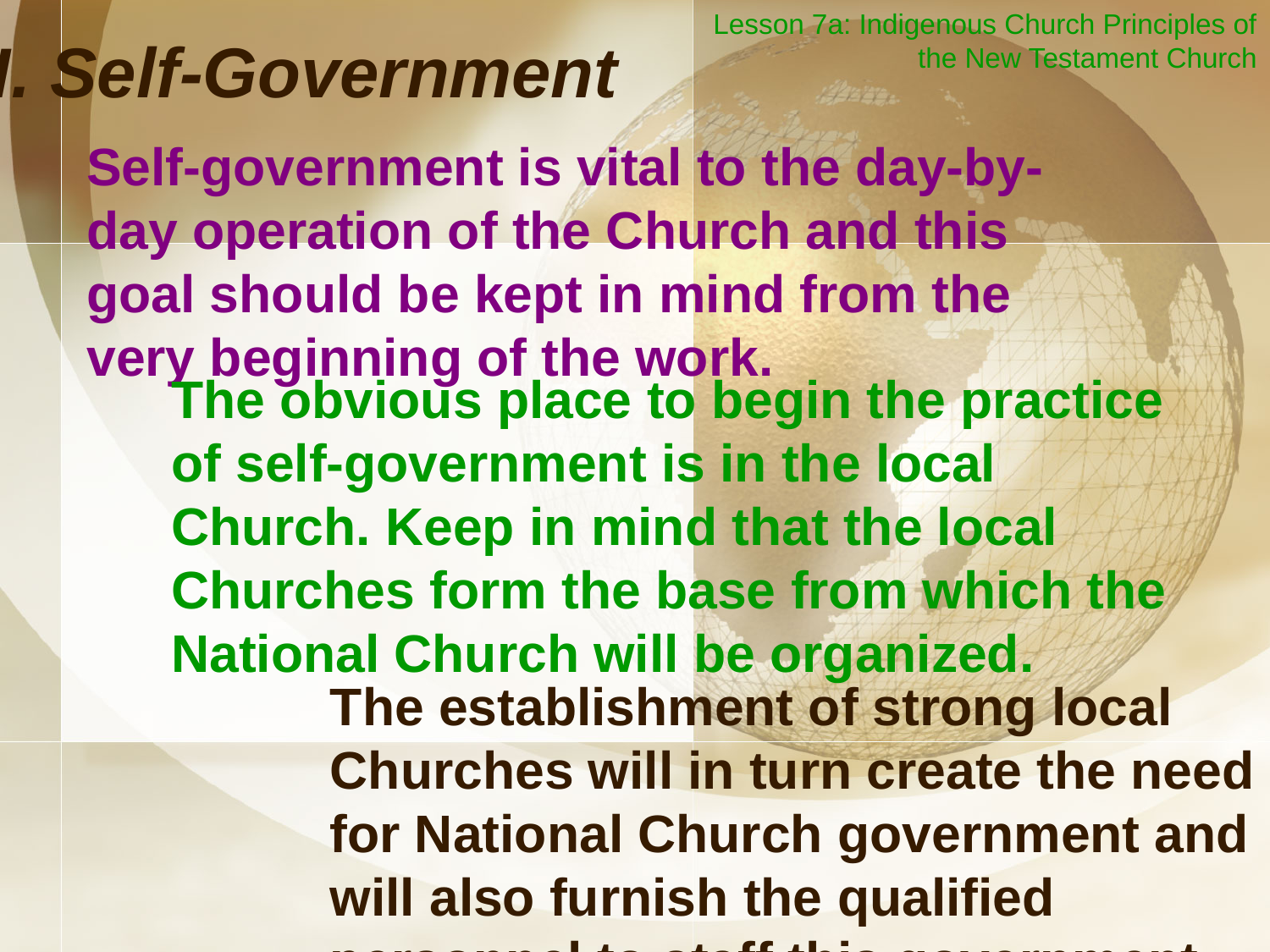

Lesson 7a: Indigenous Church Principles of the New Testament Church
II. Self-Government
Self-government is vital to the day-by-day operation of the Church and this goal should be kept in mind from the very beginning of the work.
The obvious place to begin the practice of self-government is in the local Church. Keep in mind that the local Churches form the base from which the National Church will be organized.
The establishment of strong local Churches will in turn create the need for National Church government and will also furnish the qualified personnel to staff this government.